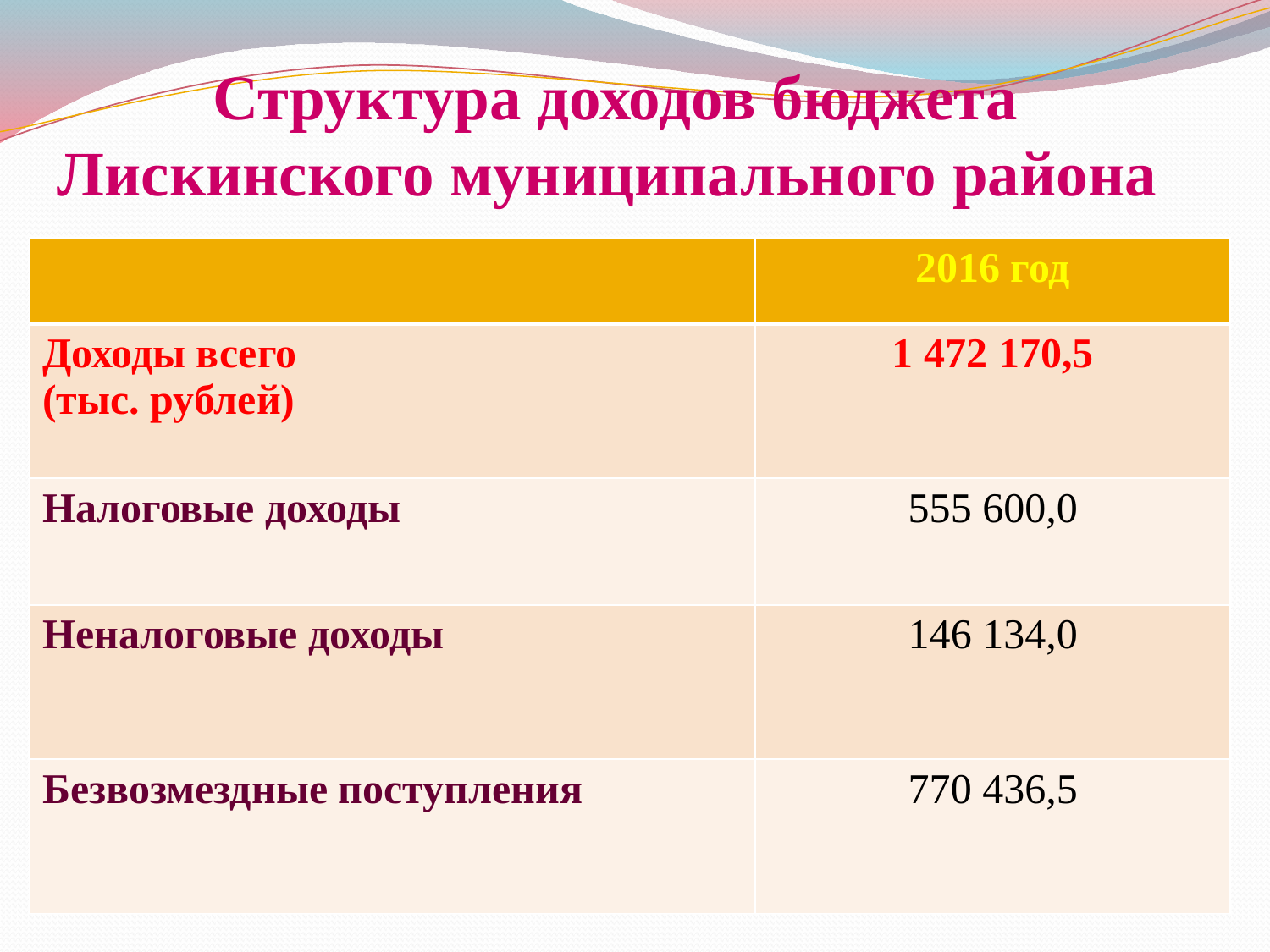

# Структура доходов бюджета Лискинского муниципального района
|  | 2016 год |
| --- | --- |
| Доходы всего (тыс. рублей) | 1 472 170,5 |
| Налоговые доходы | 555 600,0 |
| Неналоговые доходы | 146 134,0 |
| Безвозмездные поступления | 770 436,5 |